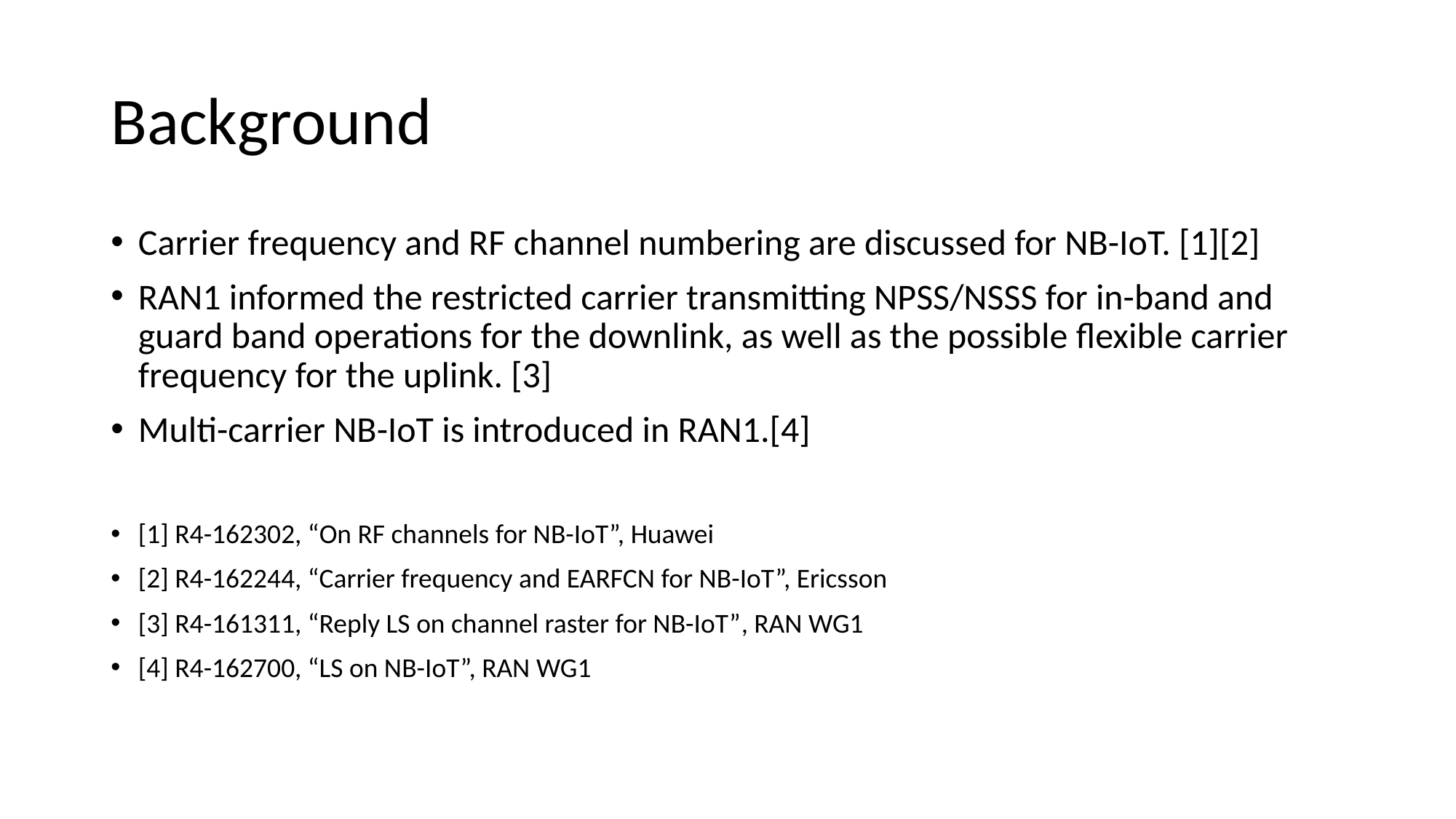

# Background
Carrier frequency and RF channel numbering are discussed for NB-IoT. [1][2]
RAN1 informed the restricted carrier transmitting NPSS/NSSS for in-band and guard band operations for the downlink, as well as the possible flexible carrier frequency for the uplink. [3]
Multi-carrier NB-IoT is introduced in RAN1.[4]

[1] R4-162302, “On RF channels for NB-IoT”, Huawei
[2] R4-162244, “Carrier frequency and EARFCN for NB-IoT”, Ericsson
[3] R4-161311, “Reply LS on channel raster for NB-IoT”, RAN WG1
[4] R4-162700, “LS on NB-IoT”, RAN WG1